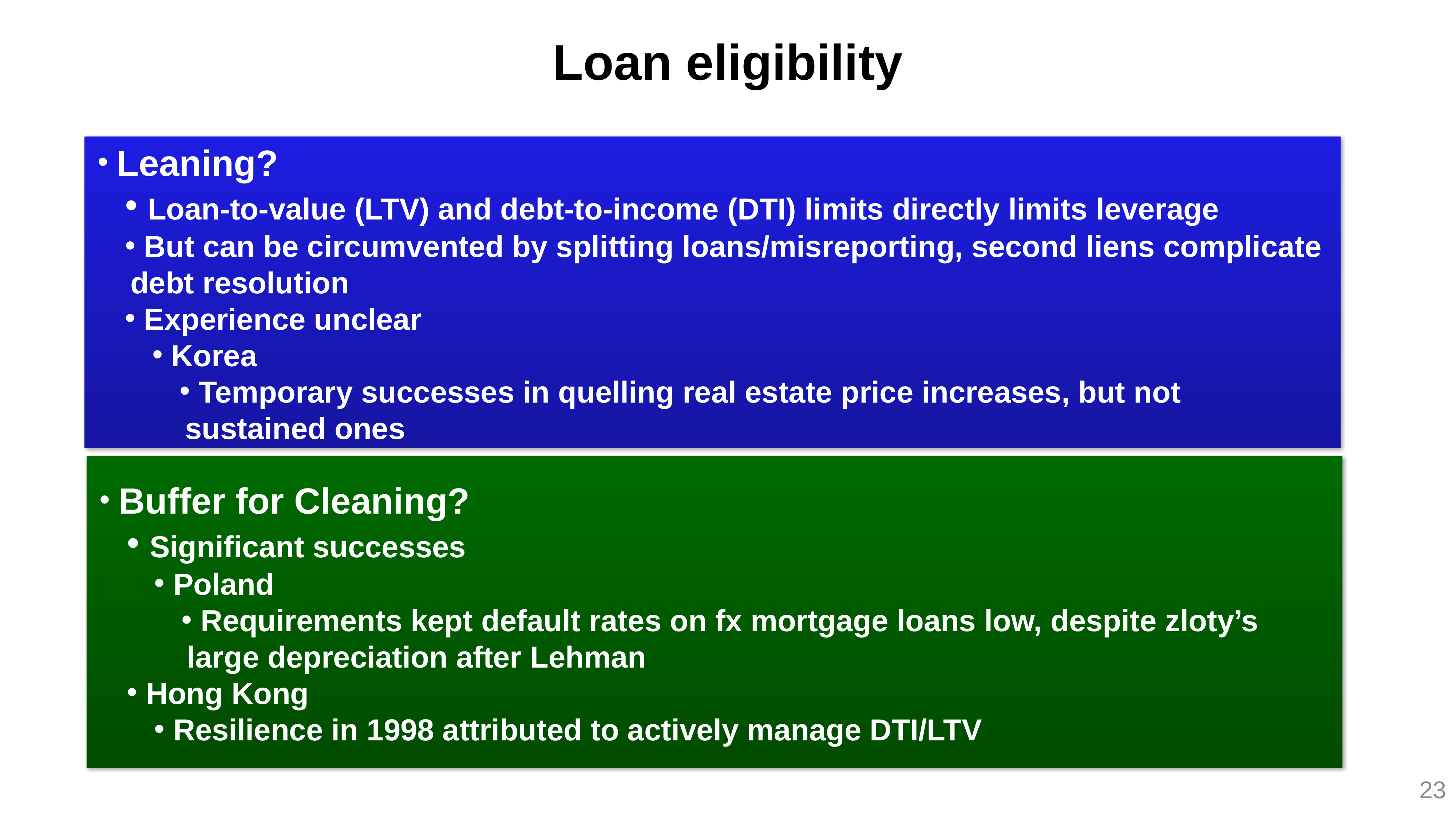

Loan eligibility
 Leaning?
 Loan-to-value (LTV) and debt-to-income (DTI) limits directly limits leverage
 But can be circumvented by splitting loans/misreporting, second liens complicate debt resolution
 Experience unclear
 Korea
 Temporary successes in quelling real estate price increases, but not sustained ones
 Buffer for Cleaning?
 Significant successes
 Poland
 Requirements kept default rates on fx mortgage loans low, despite zloty’s large depreciation after Lehman
 Hong Kong
 Resilience in 1998 attributed to actively manage DTI/LTV
23
3